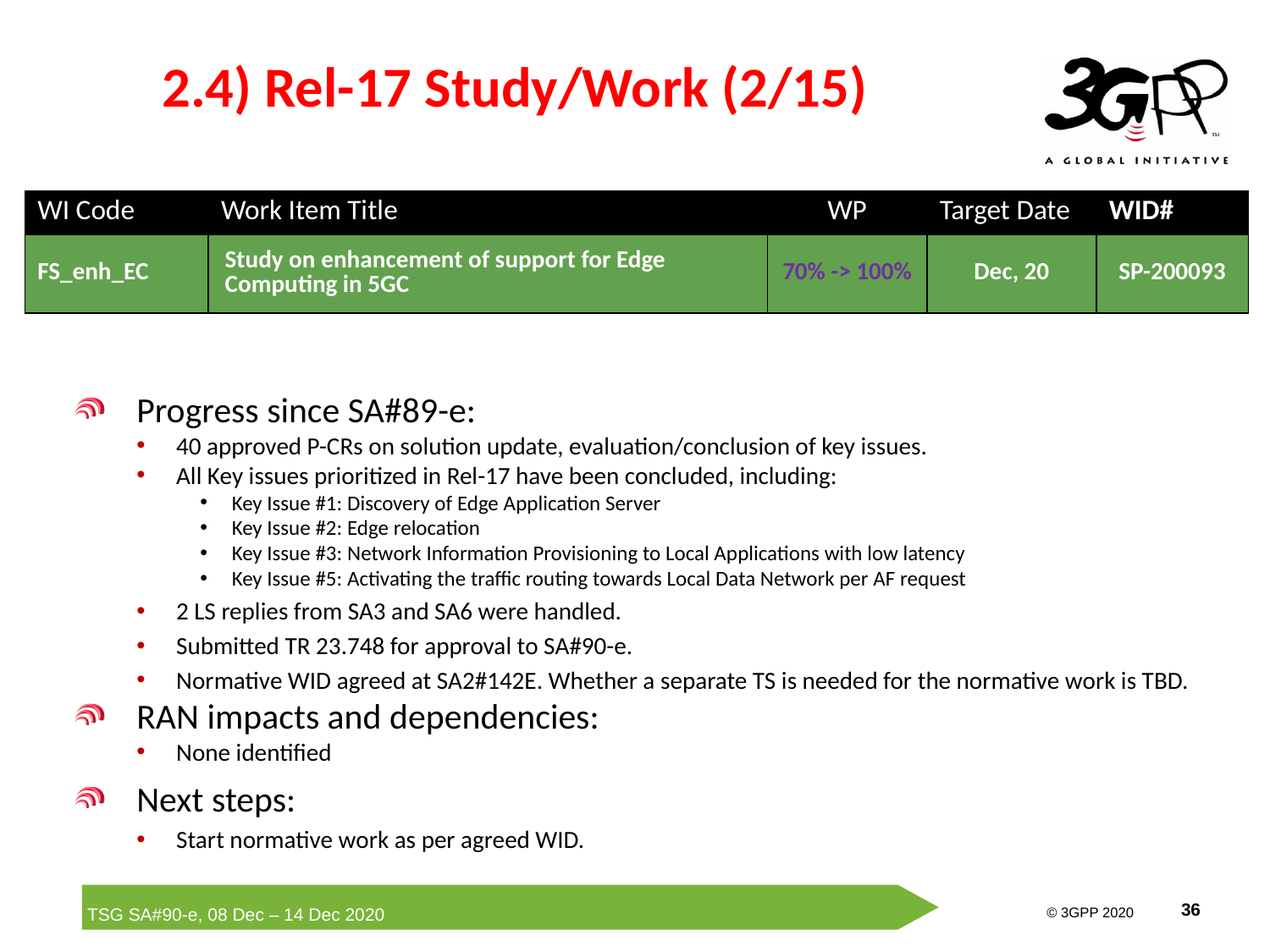

2.4) Rel-17 Study/Work (2/15)
| WI Code | Work Item Title | WP | Target Date | WID# |
| --- | --- | --- | --- | --- |
| FS\_enh\_EC | Study on enhancement of support for Edge Computing in 5GC | 70% -> 100% | Dec, 20 | SP-200093 |
Progress since SA#89-e:
40 approved P-CRs on solution update, evaluation/conclusion of key issues.
All Key issues prioritized in Rel-17 have been concluded, including:
Key Issue #1: Discovery of Edge Application Server
Key Issue #2: Edge relocation
Key Issue #3: Network Information Provisioning to Local Applications with low latency
Key Issue #5: Activating the traffic routing towards Local Data Network per AF request
2 LS replies from SA3 and SA6 were handled.
Submitted TR 23.748 for approval to SA#90-e.
Normative WID agreed at SA2#142E. Whether a separate TS is needed for the normative work is TBD.
RAN impacts and dependencies:
None identified
Next steps:
Start normative work as per agreed WID.